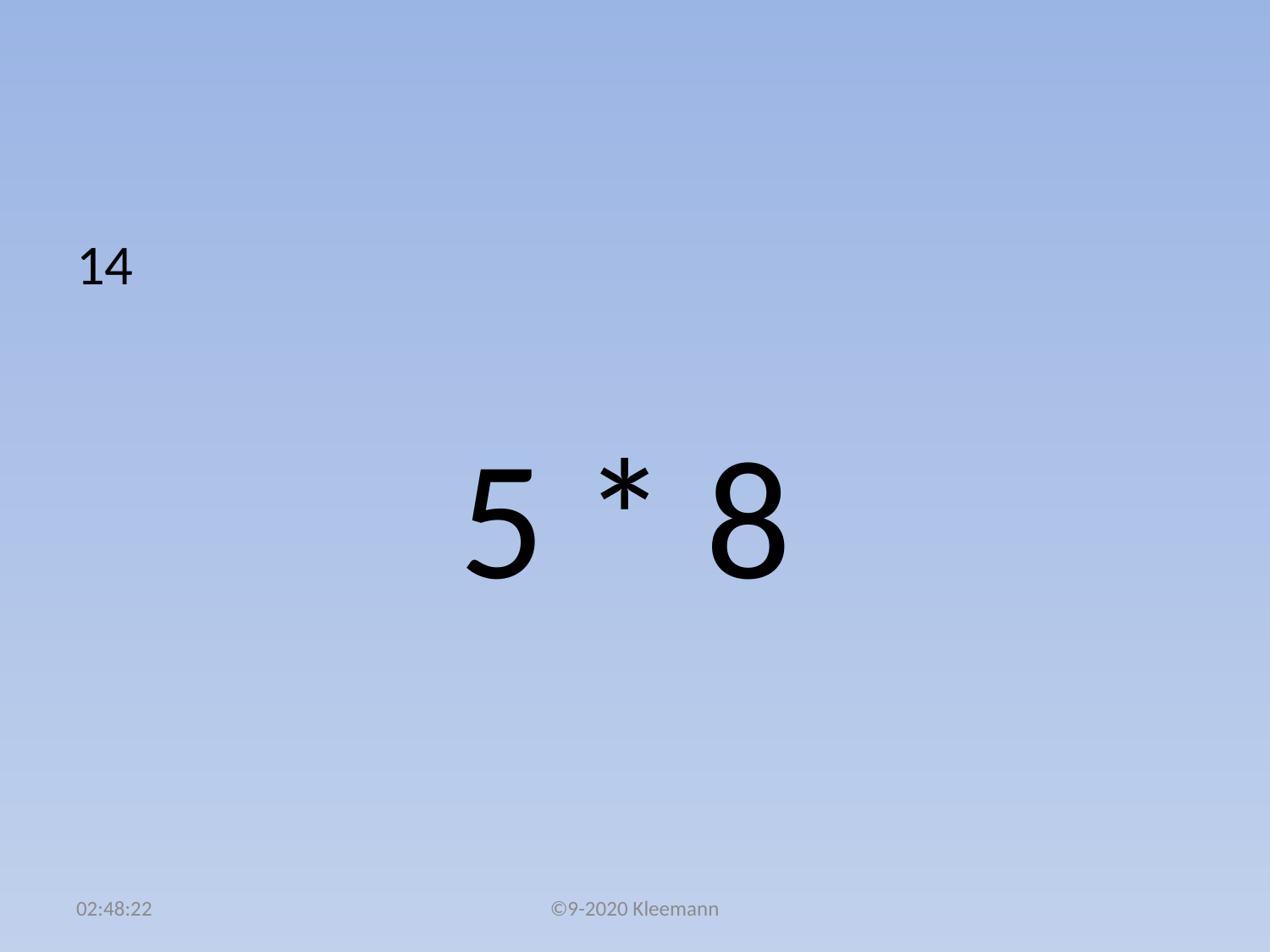

#
14

          5 * 8
02:48:22
©9-2020 Kleemann